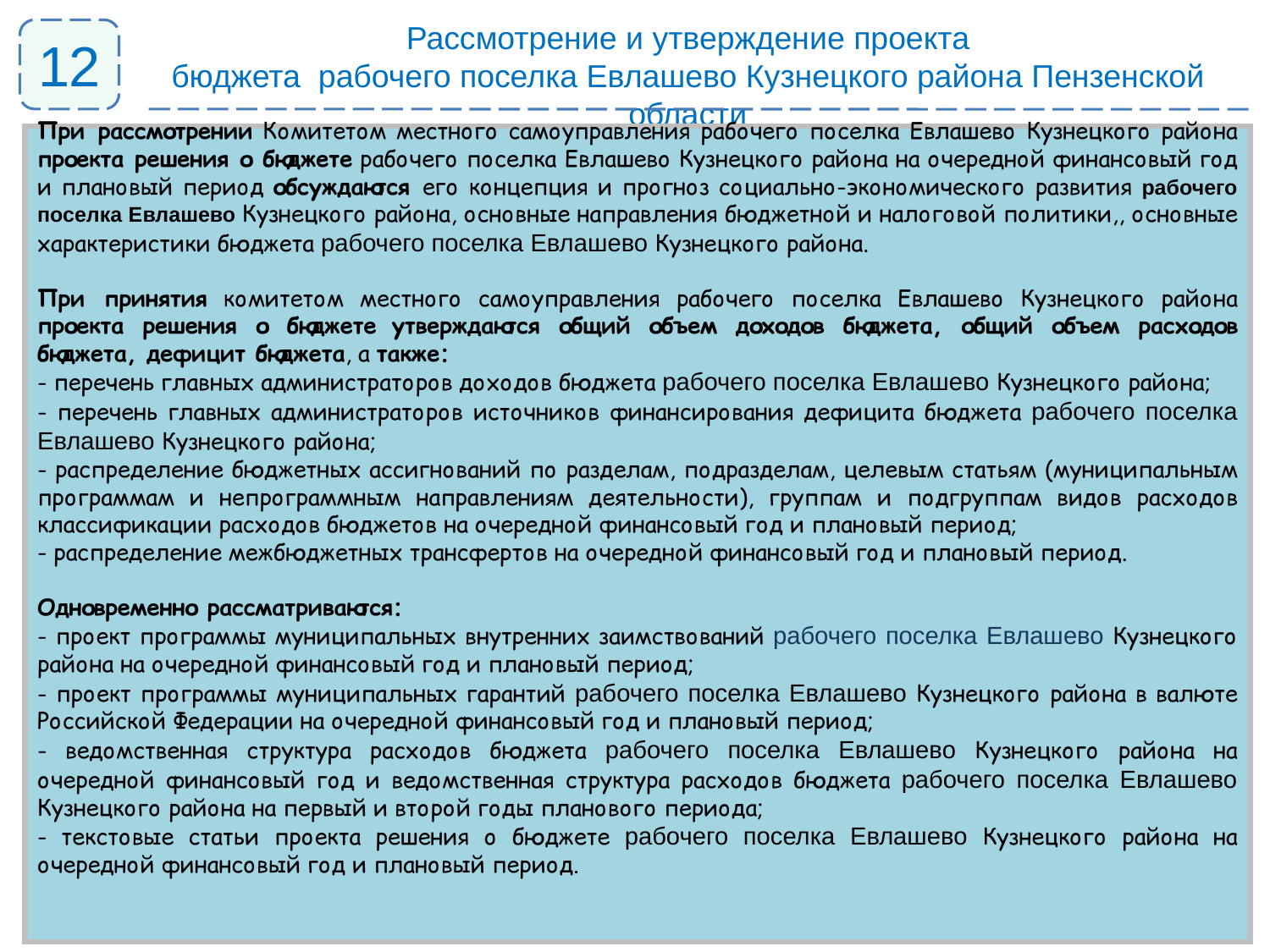

Рассмотрение и утверждение проекта
бюджета  рабочего поселка Евлашево Кузнецкого района Пензенской области
12

При рассмотрении Комитетом местного самоуправления рабочего поселка Евлашево Кузнецкого района проекта решения о бюджете рабочего поселка Евлашево Кузнецкого района на очередной финансовый год и плановый период обсуждаются его концепция и прогноз социально-экономического развития рабочего поселка Евлашево Кузнецкого района, основные направления бюджетной и налоговой политики,, основные характеристики бюджета рабочего поселка Евлашево Кузнецкого района.

При принятия комитетом местного самоуправления рабочего поселка Евлашево Кузнецкого района проекта решения о бюджете утверждаются общий объем доходов бюджета, общий объем расходов бюджета, дефицит бюджета, а также:
- перечень главных администраторов доходов бюджета рабочего поселка Евлашево Кузнецкого района;
- перечень главных администраторов источников финансирования дефицита бюджета рабочего поселка Евлашево Кузнецкого района;
- распределение бюджетных ассигнований по разделам, подразделам, целевым статьям (муниципальным программам и непрограммным направлениям деятельности), группам и подгруппам видов расходов классификации расходов бюджетов на очередной финансовый год и плановый период;
- распределение межбюджетных трансфертов на очередной финансовый год и плановый период.

Одновременно рассматриваются:
- проект программы муниципальных внутренних заимствований рабочего поселка Евлашево Кузнецкого района на очередной финансовый год и плановый период;
- проект программы муниципальных гарантий рабочего поселка Евлашево Кузнецкого района в валюте Российской Федерации на очередной финансовый год и плановый период;
- ведомственная структура расходов бюджета рабочего поселка Евлашево Кузнецкого района на очередной финансовый год и ведомственная структура расходов бюджета рабочего поселка Евлашево Кузнецкого района на первый и второй годы планового периода;
- текстовые статьи проекта решения о бюджете рабочего поселка Евлашево Кузнецкого района на очередной финансовый год и плановый период.